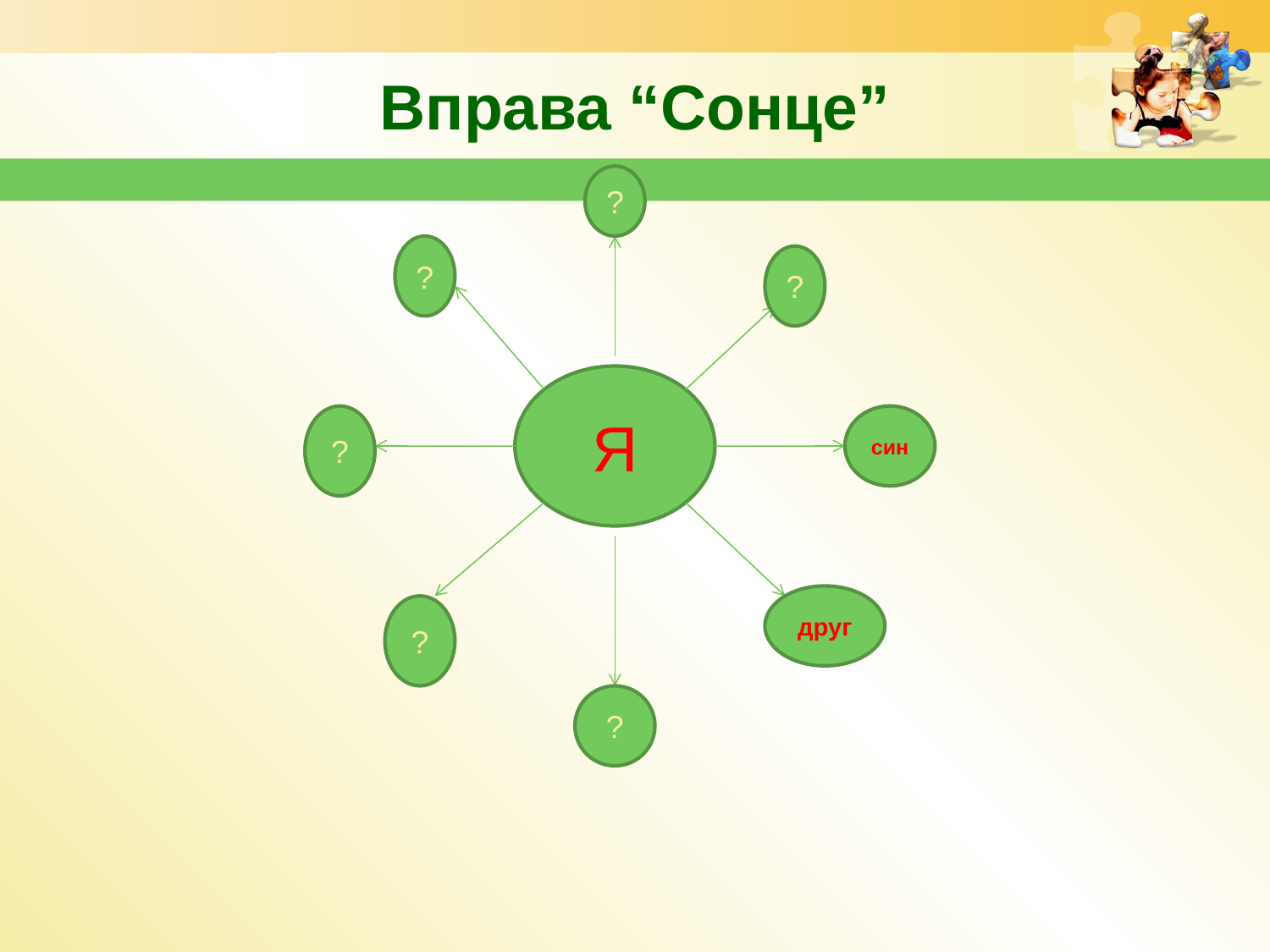

# Вправа “Сонце”
?
?
?
Я
?
син
друг
?
?